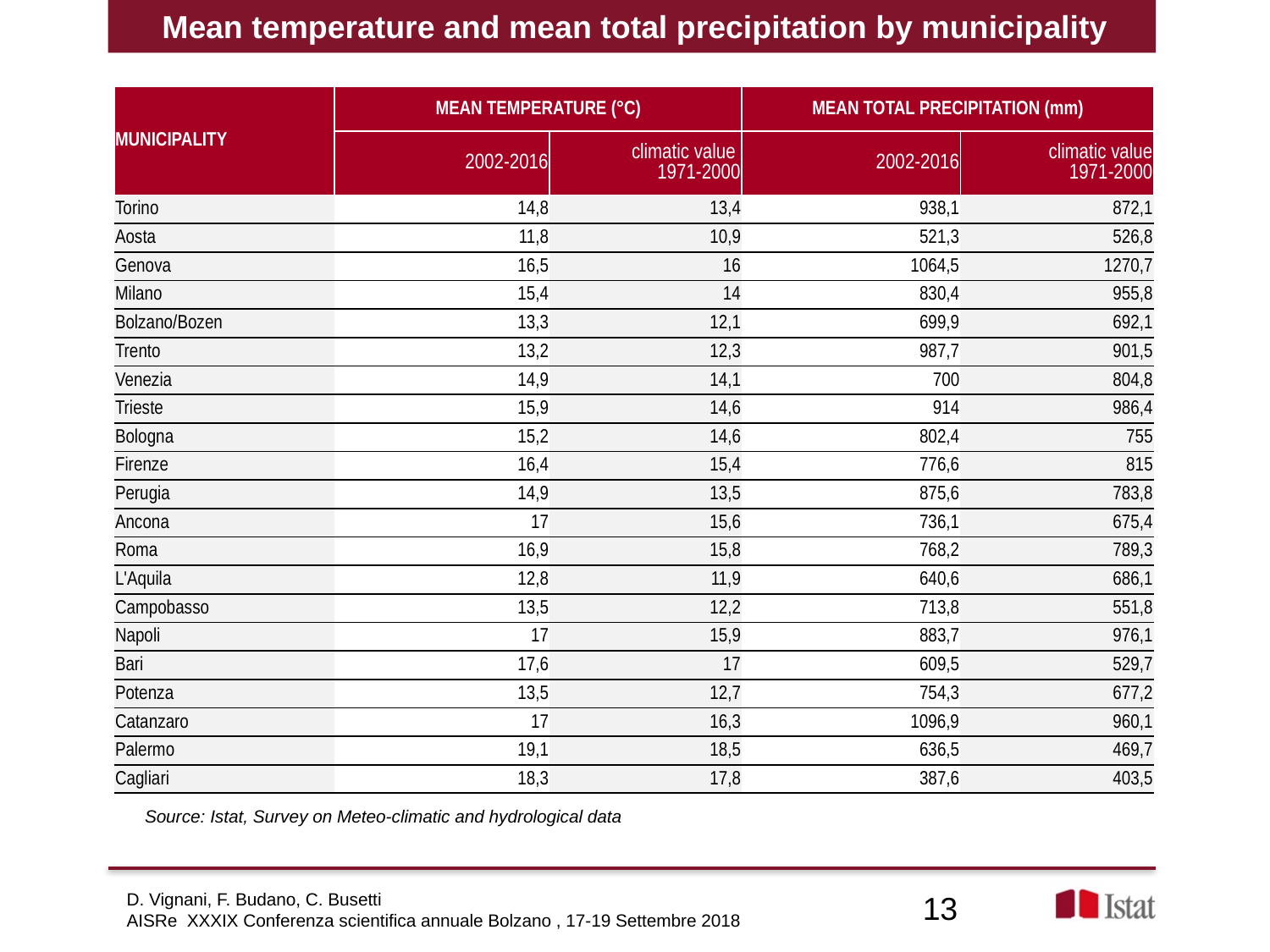

# Mean temperature and mean total precipitation by municipality
| MUNICIPALITY | MEAN TEMPERATURE (°C) |  | MEAN TOTAL PRECIPITATION (mm) |  |
| --- | --- | --- | --- | --- |
|  | 2002-2016 | climatic value 1971-2000 | 2002-2016 | climatic value 1971-2000 |
| Torino | 14,8 | 13,4 | 938,1 | 872,1 |
| Aosta | 11,8 | 10,9 | 521,3 | 526,8 |
| Genova | 16,5 | 16 | 1064,5 | 1270,7 |
| Milano | 15,4 | 14 | 830,4 | 955,8 |
| Bolzano/Bozen | 13,3 | 12,1 | 699,9 | 692,1 |
| Trento | 13,2 | 12,3 | 987,7 | 901,5 |
| Venezia | 14,9 | 14,1 | 700 | 804,8 |
| Trieste | 15,9 | 14,6 | 914 | 986,4 |
| Bologna | 15,2 | 14,6 | 802,4 | 755 |
| Firenze | 16,4 | 15,4 | 776,6 | 815 |
| Perugia | 14,9 | 13,5 | 875,6 | 783,8 |
| Ancona | 17 | 15,6 | 736,1 | 675,4 |
| Roma | 16,9 | 15,8 | 768,2 | 789,3 |
| L'Aquila | 12,8 | 11,9 | 640,6 | 686,1 |
| Campobasso | 13,5 | 12,2 | 713,8 | 551,8 |
| Napoli | 17 | 15,9 | 883,7 | 976,1 |
| Bari | 17,6 | 17 | 609,5 | 529,7 |
| Potenza | 13,5 | 12,7 | 754,3 | 677,2 |
| Catanzaro | 17 | 16,3 | 1096,9 | 960,1 |
| Palermo | 19,1 | 18,5 | 636,5 | 469,7 |
| Cagliari | 18,3 | 17,8 | 387,6 | 403,5 |
Source: Istat, Survey on Meteo-climatic and hydrological data
D. Vignani, F. Budano, C. Busetti
AISRe  XXXIX Conferenza scientifica annuale Bolzano , 17-19 Settembre 2018
13